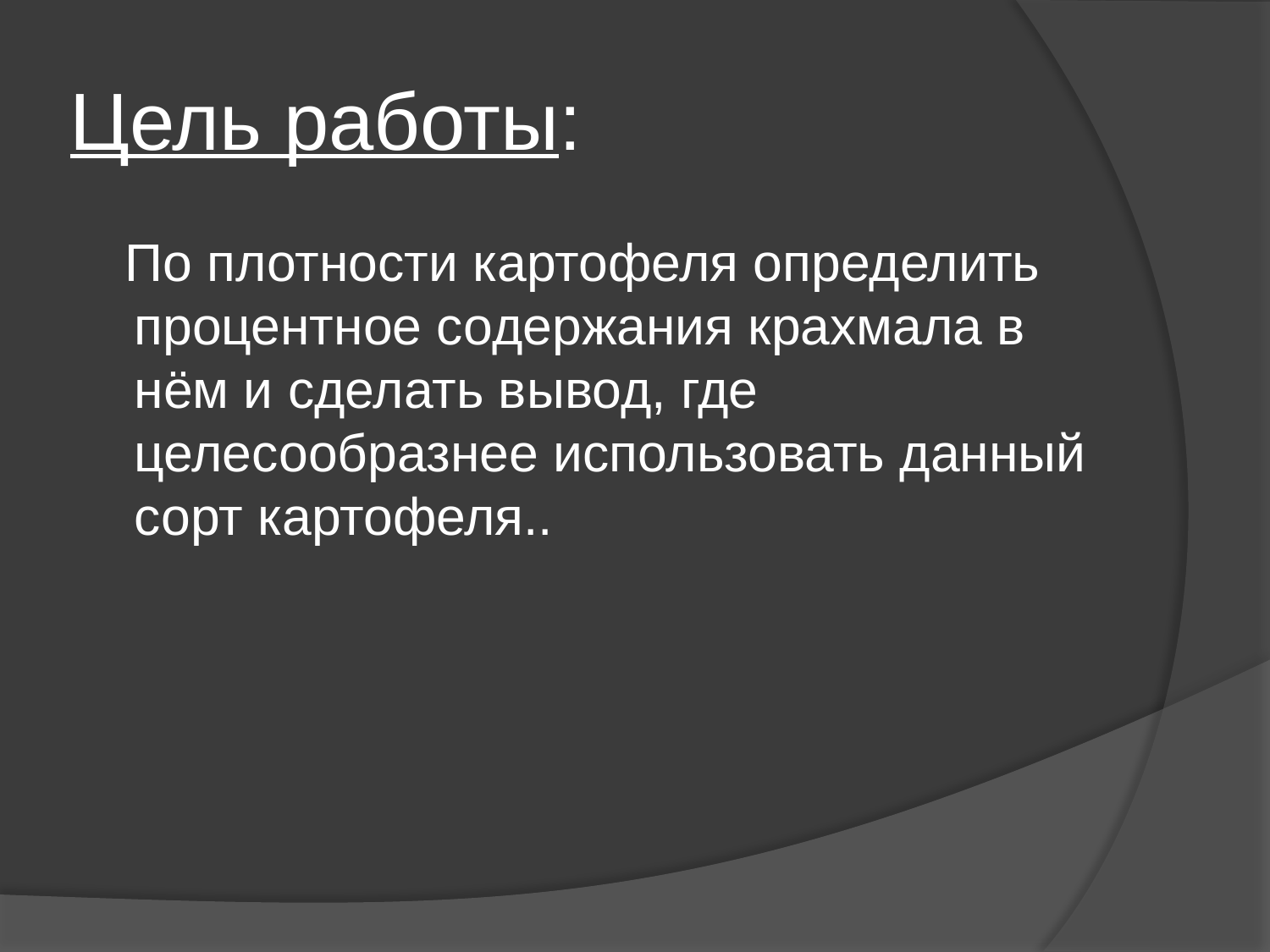

# Цель работы:
   По плотности картофеля определить процентное содержания крахмала в нём и сделать вывод, где целесообразнее использовать данный сорт картофеля..